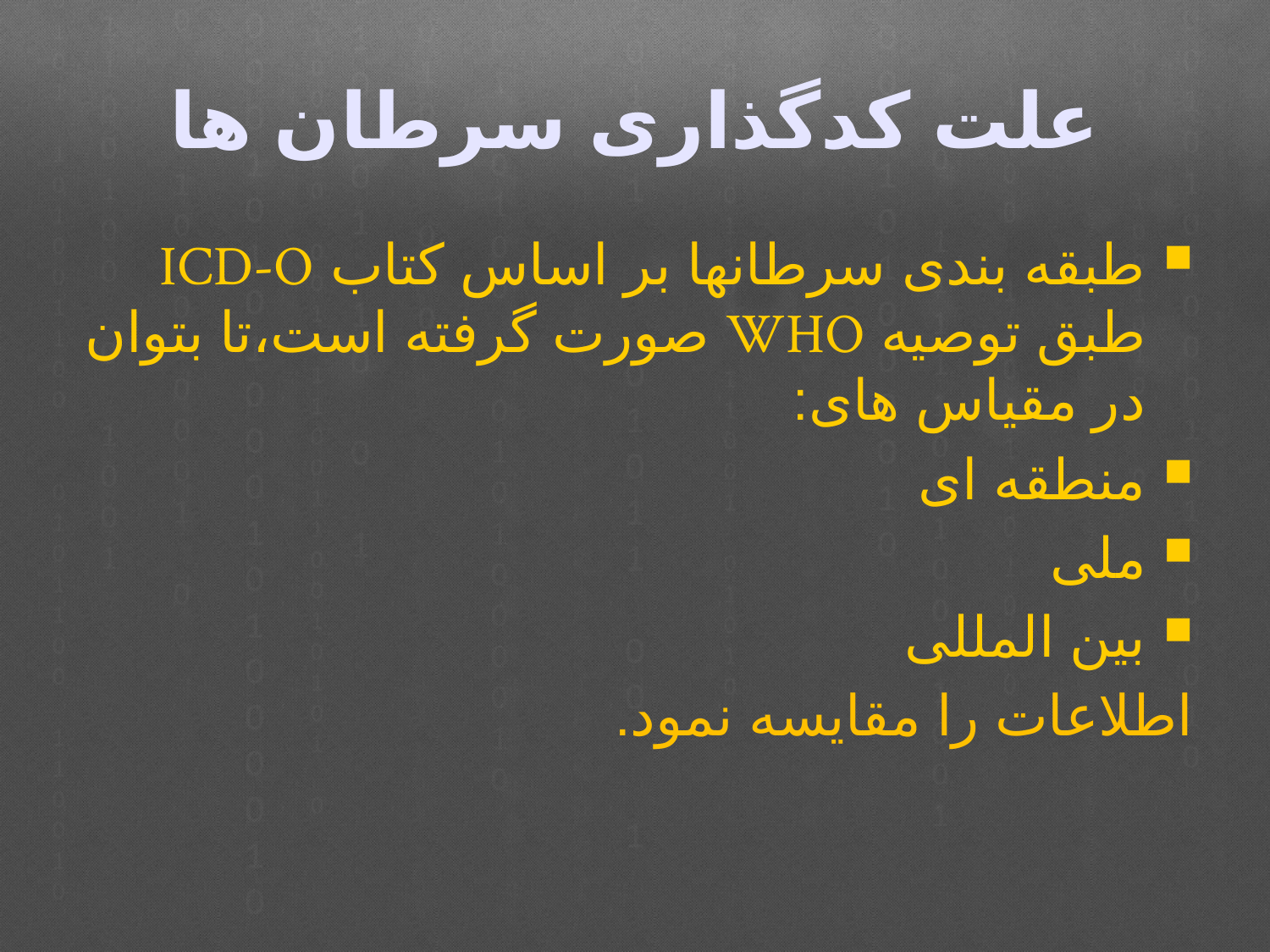

# علت کدگذاری سرطان ها
طبقه بندی سرطانها بر اساس کتاب ICD-O طبق توصیه WHO صورت گرفته است،تا بتوان در مقیاس های:
منطقه ای
ملی
بین المللی
اطلاعات را مقایسه نمود.